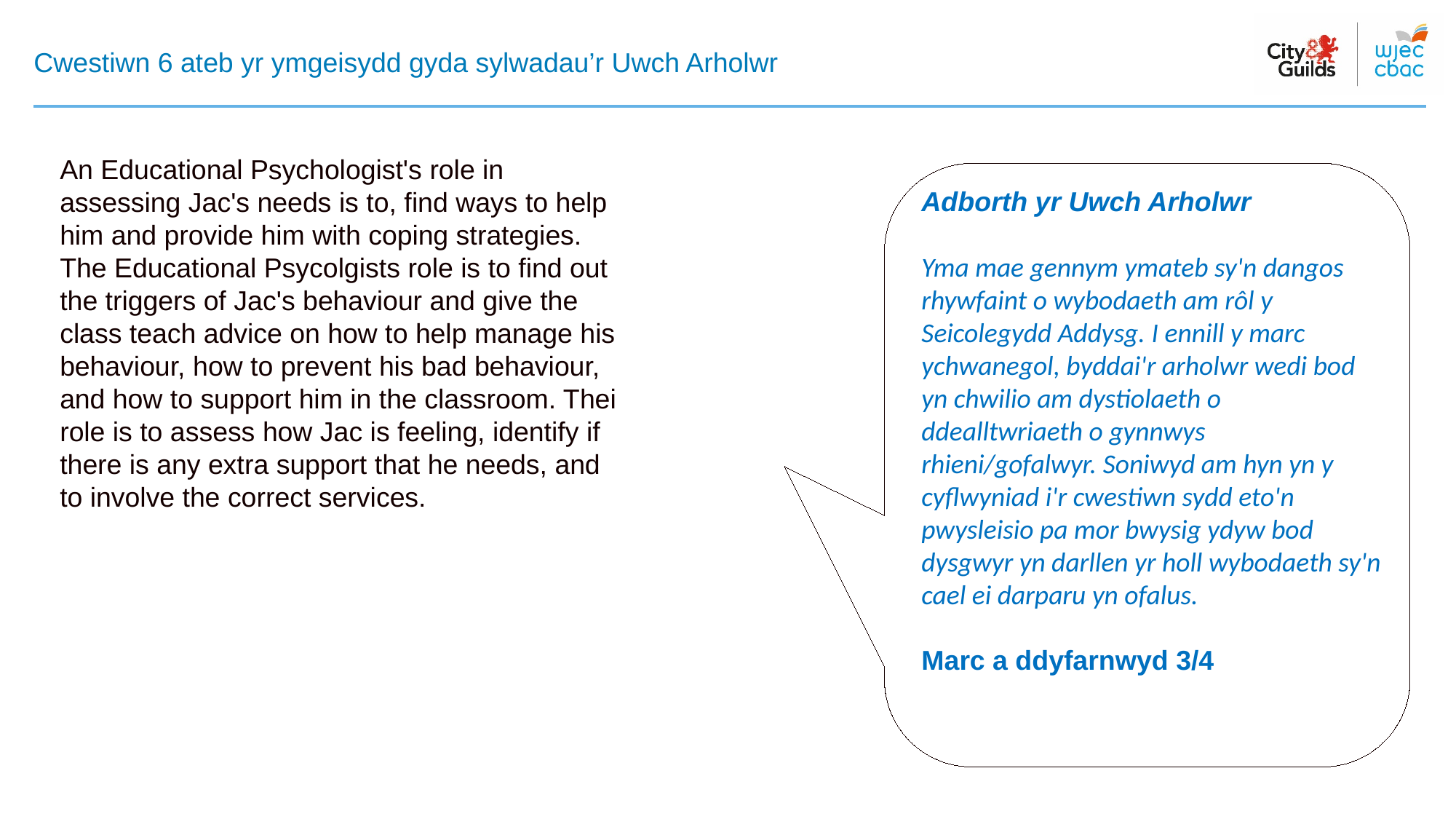

# Cwestiwn 6 ateb yr ymgeisydd gyda sylwadau’r Uwch Arholwr
An Educational Psychologist's role in assessing Jac's needs is to, find ways to help him and provide him with coping strategies. The Educational Psycolgists role is to find out the triggers of Jac's behaviour and give the class teach advice on how to help manage his behaviour, how to prevent his bad behaviour, and how to support him in the classroom. Thei role is to assess how Jac is feeling, identify if there is any extra support that he needs, and to involve the correct services.

Adborth yr Uwch Arholwr

Yma mae gennym ymateb sy'n dangos rhywfaint o wybodaeth am rôl y Seicolegydd Addysg. I ennill y marc ychwanegol, byddai'r arholwr wedi bod yn chwilio am dystiolaeth o ddealltwriaeth o gynnwys rhieni/gofalwyr. Soniwyd am hyn yn y cyflwyniad i'r cwestiwn sydd eto'n pwysleisio pa mor bwysig ydyw bod dysgwyr yn darllen yr holl wybodaeth sy'n cael ei darparu yn ofalus.

Marc a ddyfarnwyd 3/4